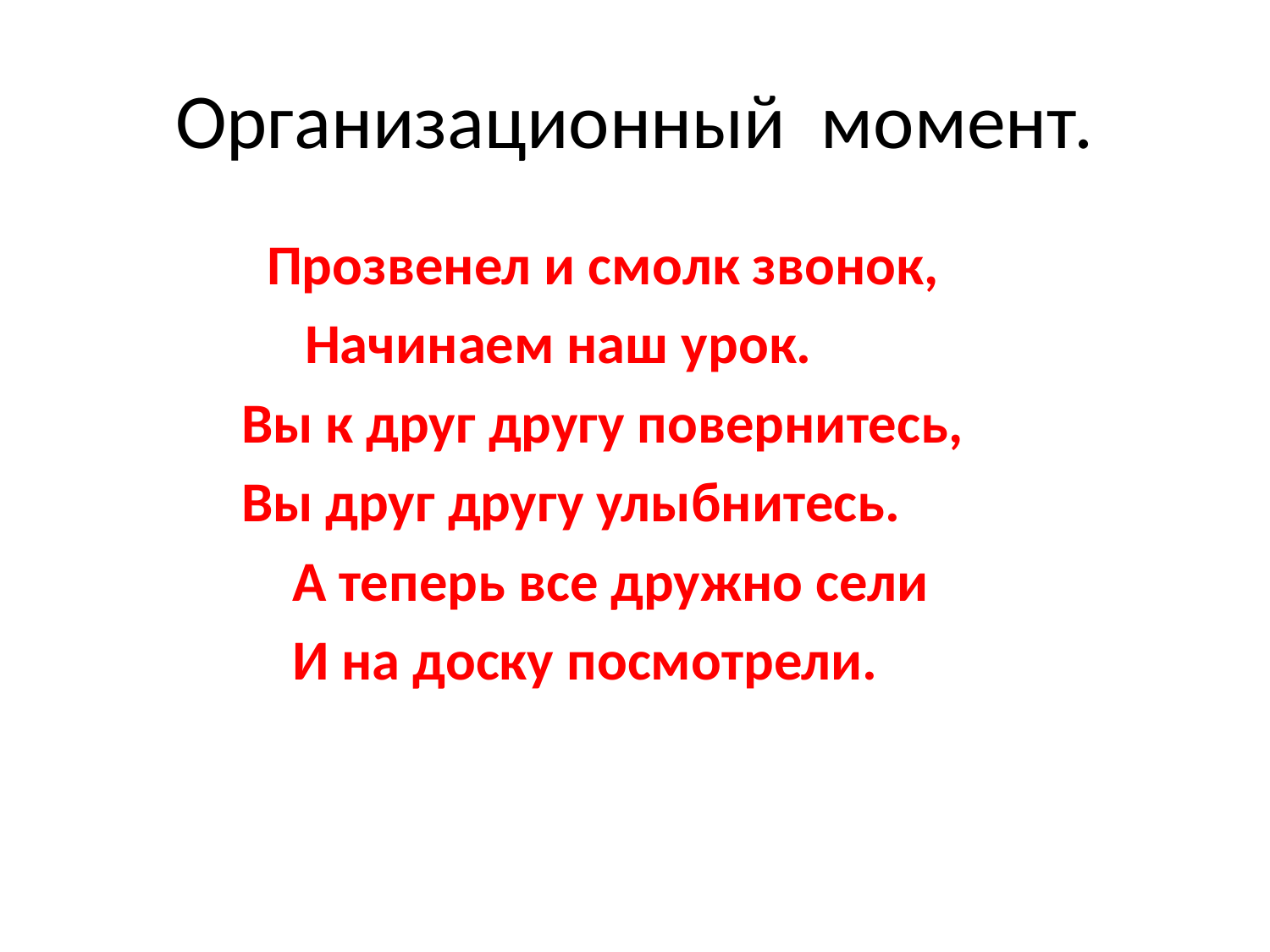

# Организационный  момент.
               Прозвенел и смолк звонок,
                  Начинаем наш урок.
             Вы к друг другу повернитесь,
             Вы друг другу улыбнитесь.
                 А теперь все дружно сели
                 И на доску посмотрели.